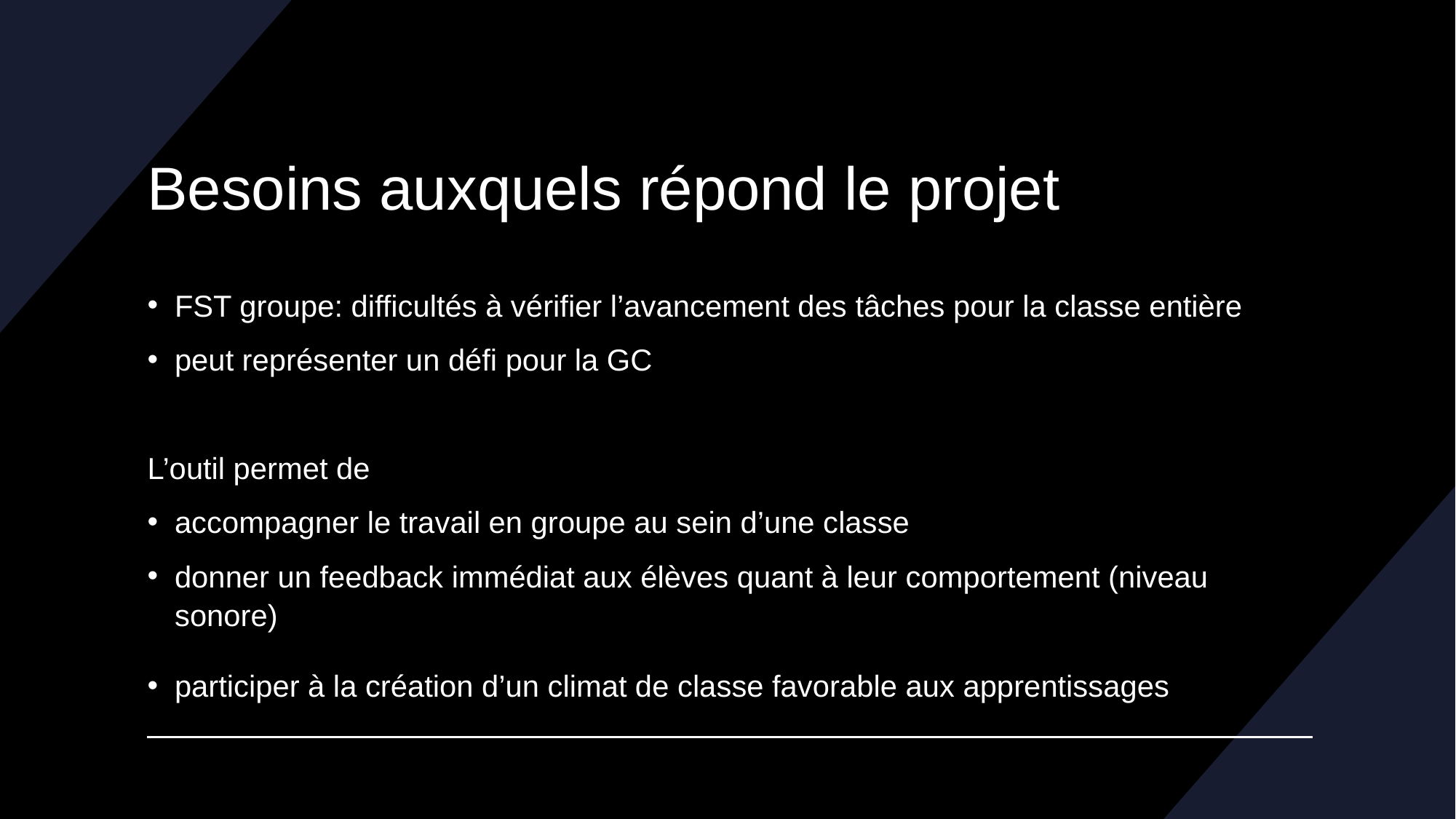

# Besoins auxquels répond le projet
FST groupe: difficultés à vérifier l’avancement des tâches pour la classe entière
peut représenter un défi pour la GC

L’outil permet de
accompagner le travail en groupe au sein d’une classe
donner un feedback immédiat aux élèves quant à leur comportement (niveau sonore)
participer à la création d’un climat de classe favorable aux apprentissages